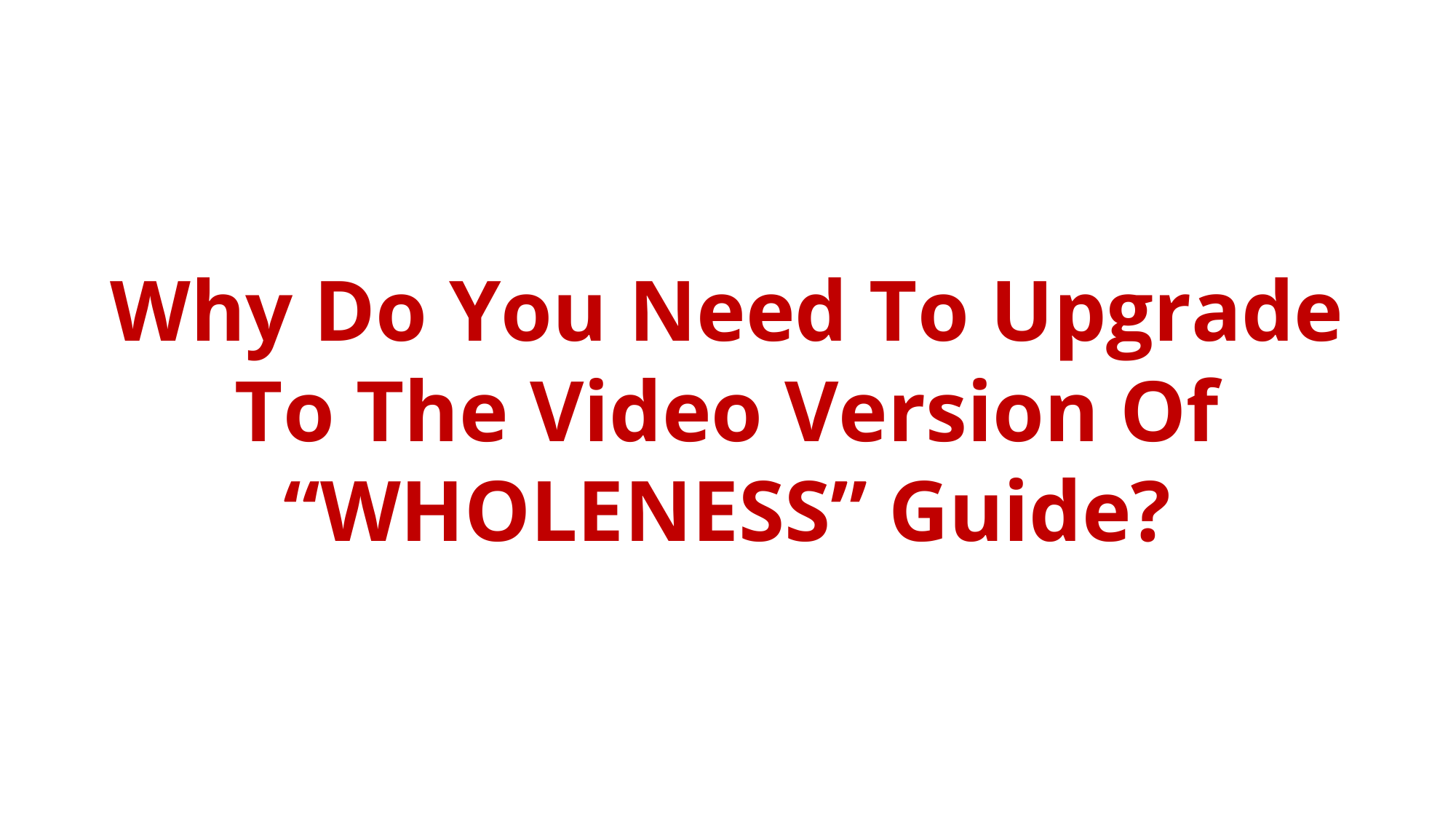

Why Do You Need To Upgrade To The Video Version Of “WHOLENESS” Guide?